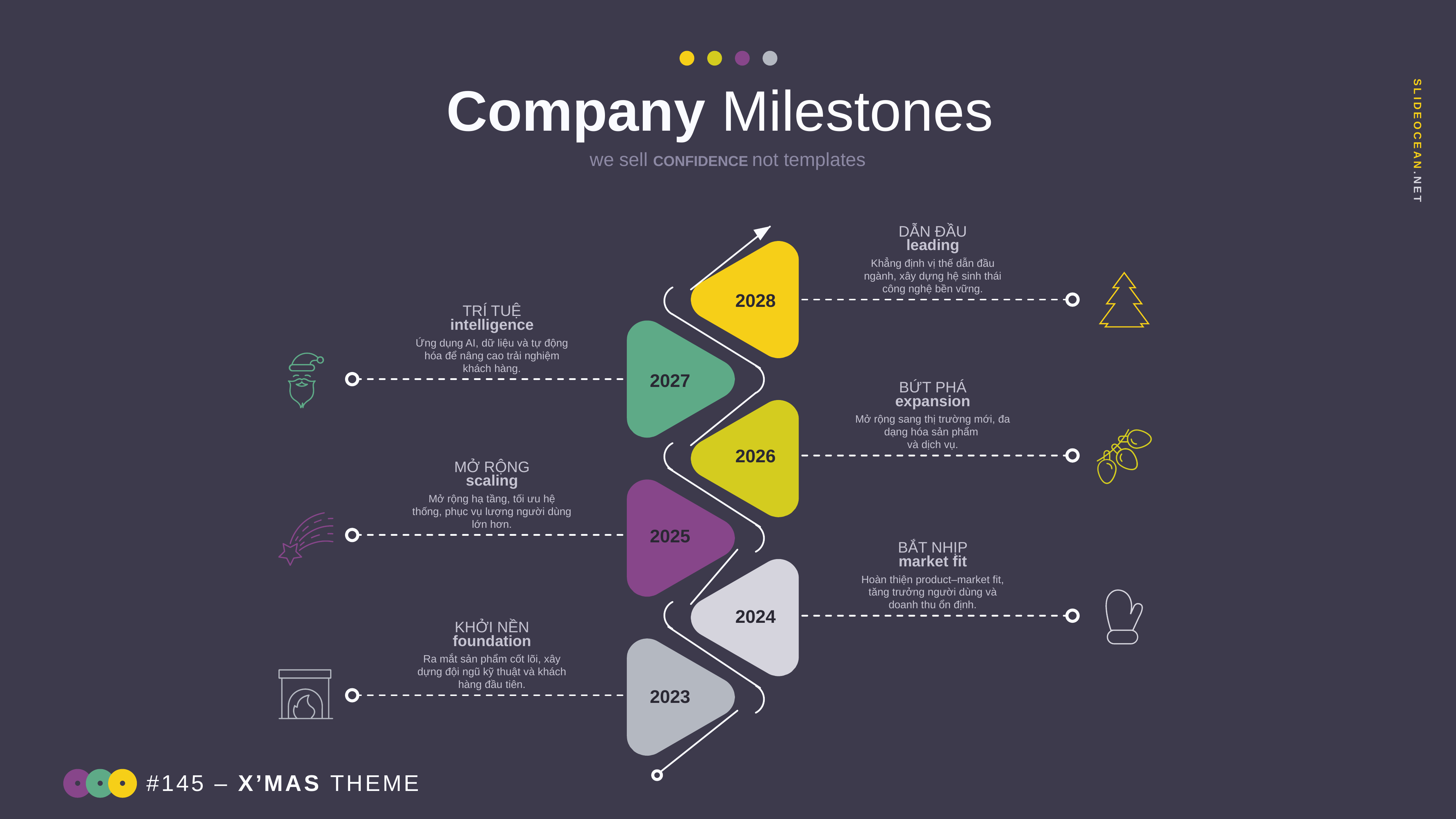

Company Milestones
we sell CONFIDENCE not templates
DẪN ĐẦU
leading
Khẳng định vị thế dẫn đầu ngành, xây dựng hệ sinh thái công nghệ bền vững.

2028

TRÍ TUỆ
intelligence
Ứng dụng AI, dữ liệu và tự động hóa để nâng cao trải nghiệm khách hàng.

2027

BỨT PHÁ
expansion
Mở rộng sang thị trường mới, đa dạng hóa sản phẩm
và dịch vụ.

2026

MỞ RỘNG
scaling
Mở rộng hạ tầng, tối ưu hệ thống, phục vụ lượng người dùng
lớn hơn.

2025

BẮT NHỊP
market fit
Hoàn thiện product–market fit, tăng trưởng người dùng và doanh thu ổn định.

2024

KHỞI NỀN
foundation
Ra mắt sản phẩm cốt lõi, xây dựng đội ngũ kỹ thuật và khách hàng đầu tiên.

2023

#145 – X’MAS THEME